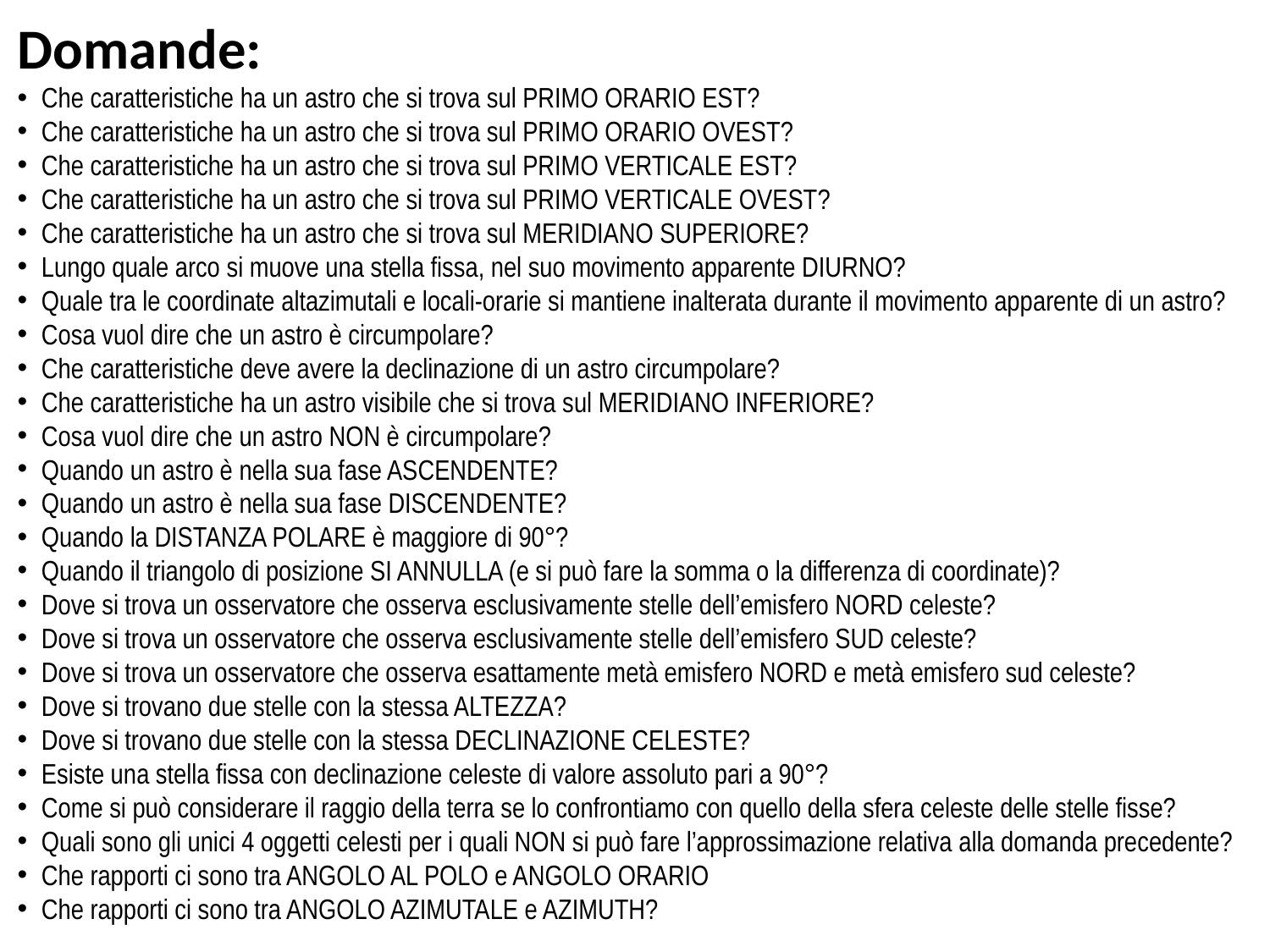

Domande:
Che caratteristiche ha un astro che si trova sul PRIMO ORARIO EST?
Che caratteristiche ha un astro che si trova sul PRIMO ORARIO OVEST?
Che caratteristiche ha un astro che si trova sul PRIMO VERTICALE EST?
Che caratteristiche ha un astro che si trova sul PRIMO VERTICALE OVEST?
Che caratteristiche ha un astro che si trova sul MERIDIANO SUPERIORE?
Lungo quale arco si muove una stella fissa, nel suo movimento apparente DIURNO?
Quale tra le coordinate altazimutali e locali-orarie si mantiene inalterata durante il movimento apparente di un astro?
Cosa vuol dire che un astro è circumpolare?
Che caratteristiche deve avere la declinazione di un astro circumpolare?
Che caratteristiche ha un astro visibile che si trova sul MERIDIANO INFERIORE?
Cosa vuol dire che un astro NON è circumpolare?
Quando un astro è nella sua fase ASCENDENTE?
Quando un astro è nella sua fase DISCENDENTE?
Quando la DISTANZA POLARE è maggiore di 90°?
Quando il triangolo di posizione SI ANNULLA (e si può fare la somma o la differenza di coordinate)?
Dove si trova un osservatore che osserva esclusivamente stelle dell’emisfero NORD celeste?
Dove si trova un osservatore che osserva esclusivamente stelle dell’emisfero SUD celeste?
Dove si trova un osservatore che osserva esattamente metà emisfero NORD e metà emisfero sud celeste?
Dove si trovano due stelle con la stessa ALTEZZA?
Dove si trovano due stelle con la stessa DECLINAZIONE CELESTE?
Esiste una stella fissa con declinazione celeste di valore assoluto pari a 90°?
Come si può considerare il raggio della terra se lo confrontiamo con quello della sfera celeste delle stelle fisse?
Quali sono gli unici 4 oggetti celesti per i quali NON si può fare l’approssimazione relativa alla domanda precedente?
Che rapporti ci sono tra ANGOLO AL POLO e ANGOLO ORARIO
Che rapporti ci sono tra ANGOLO AZIMUTALE e AZIMUTH?